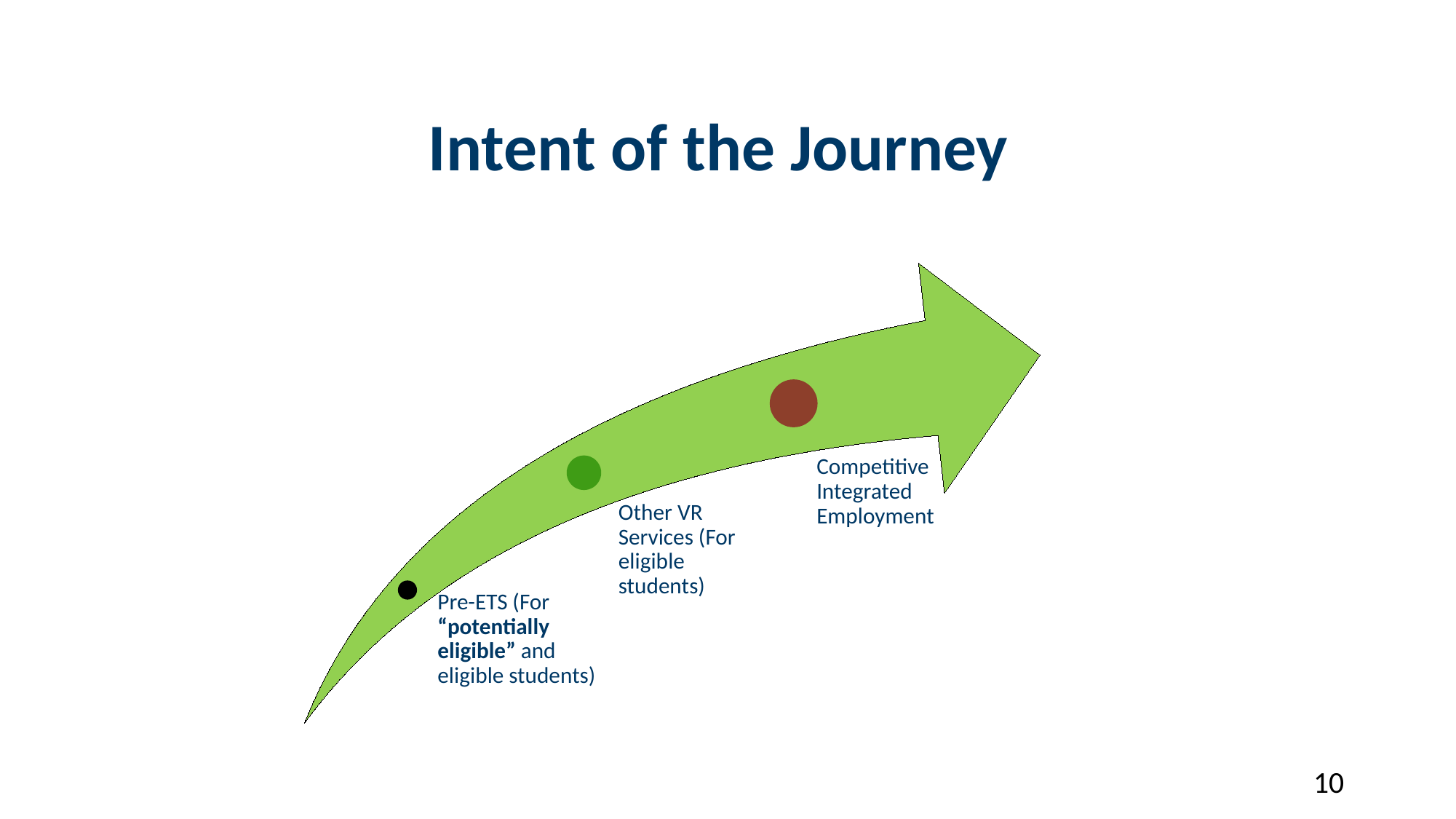

Intent of the Journey
Pre-ETS (For  “potentially eligible” and eligible students)
Other VR Services (For eligible students)
Competitive Integrated Employment
10